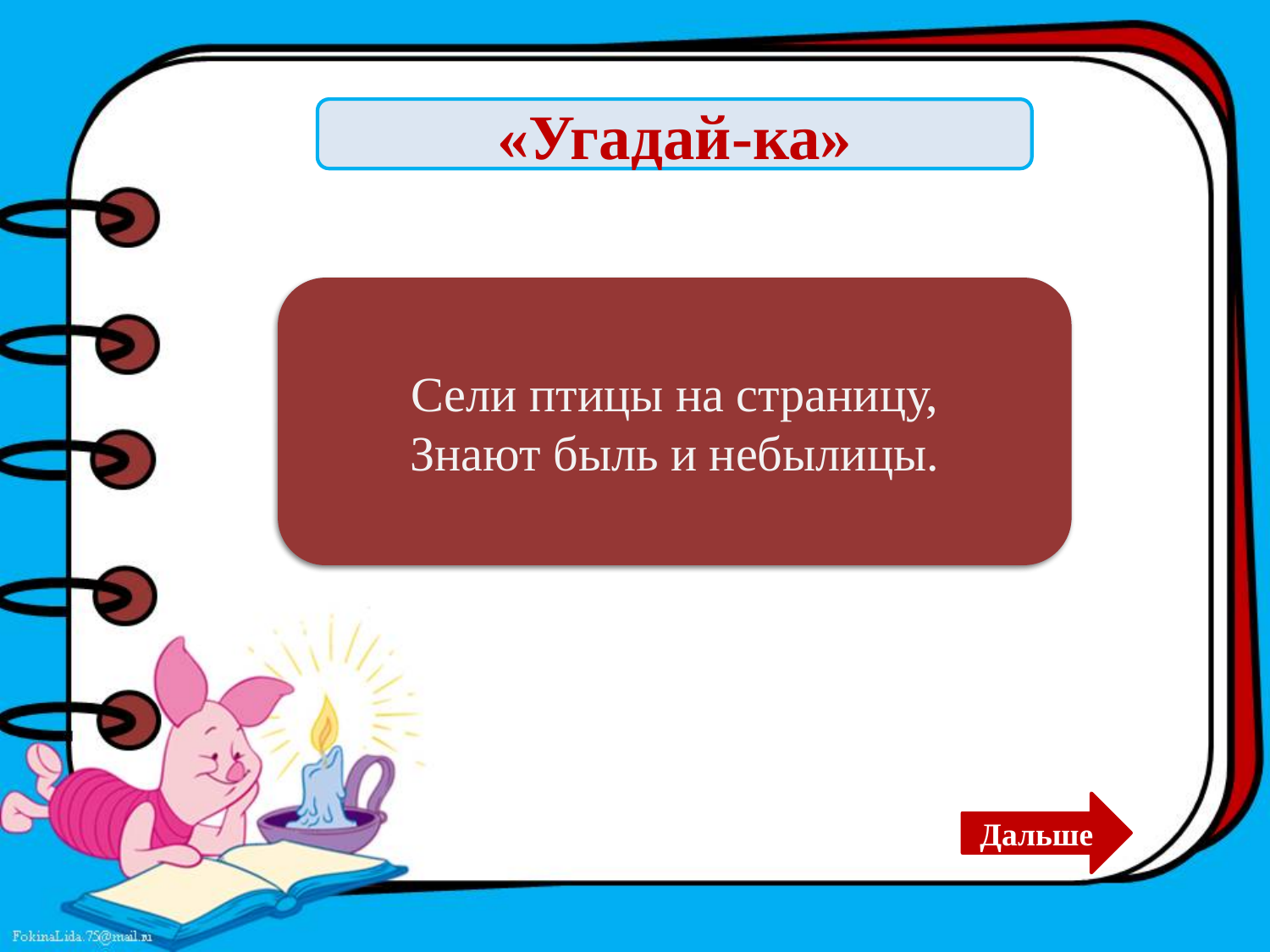

«Угадай-ка»
Буквы
Сели птицы на страницу,
Знают быль и небылицы.

Дальше